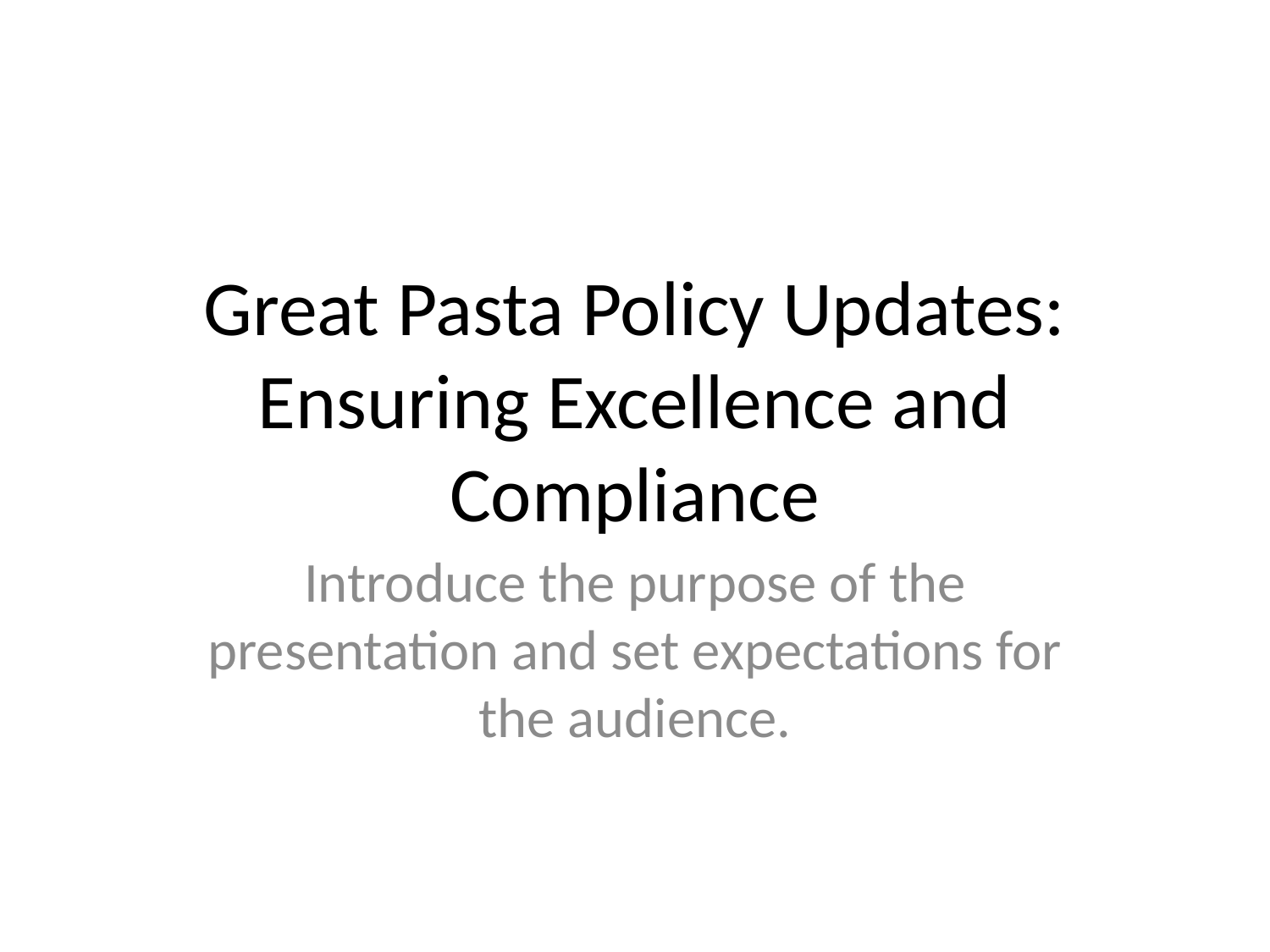

# Great Pasta Policy Updates: Ensuring Excellence and Compliance
Introduce the purpose of the presentation and set expectations for the audience.